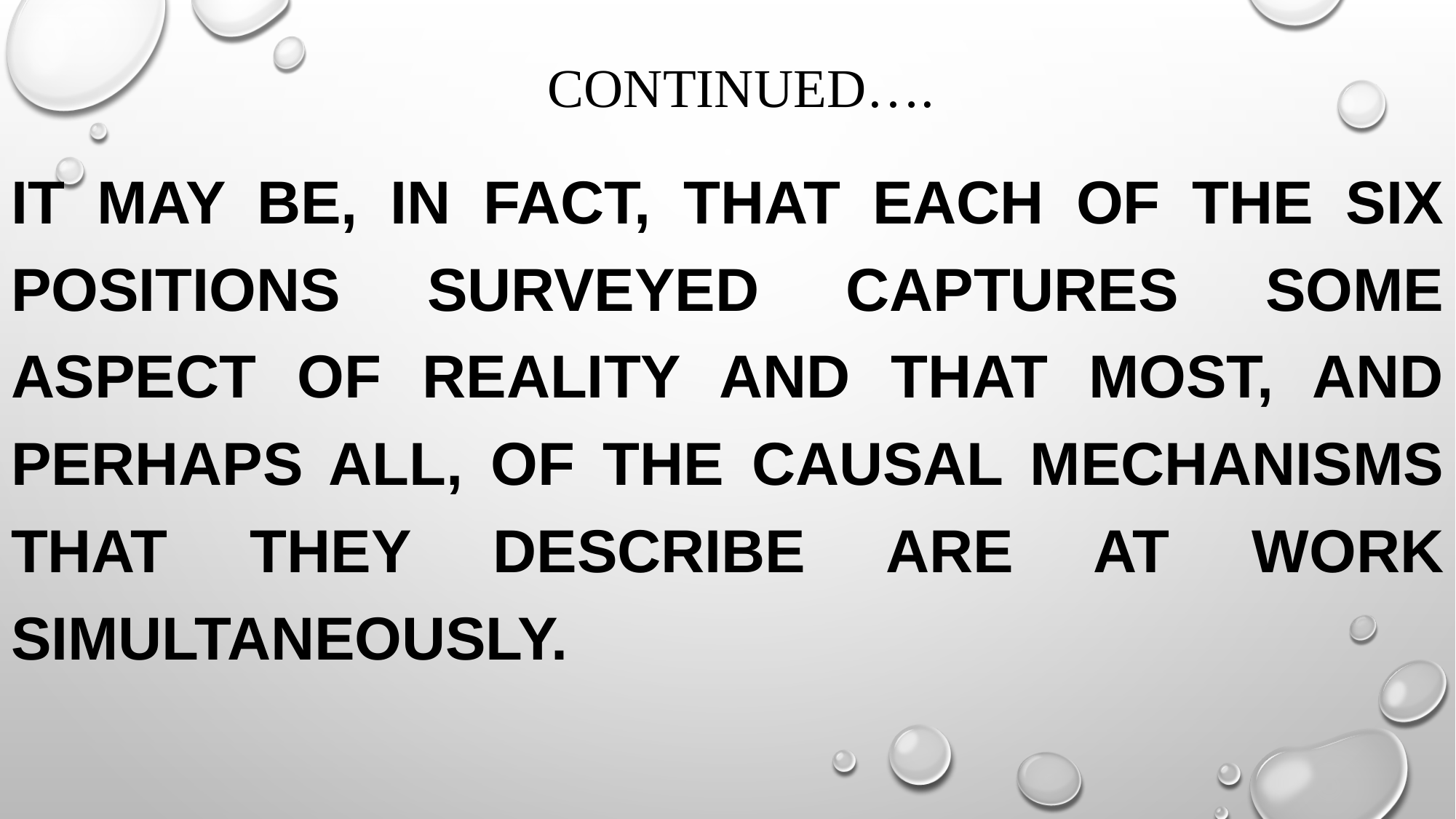

# continued….
It may be, in fact, that each of the six positions surveyed captures some aspect of reality and that most, and perhaps all, of the causal mechanisms that they describe are at work simultaneously.